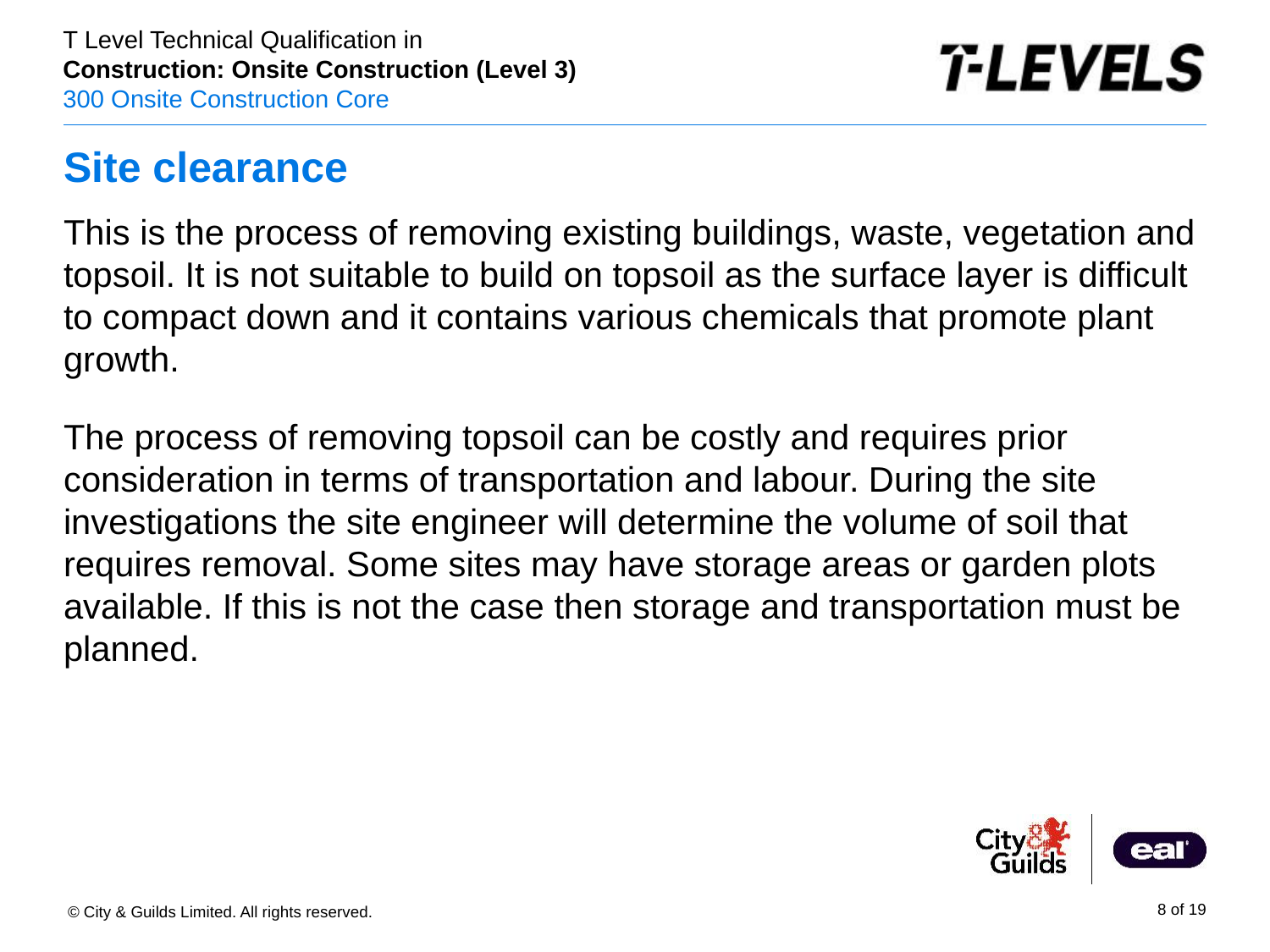

# Site clearance
This is the process of removing existing buildings, waste, vegetation and topsoil. It is not suitable to build on topsoil as the surface layer is difficult to compact down and it contains various chemicals that promote plant growth.
The process of removing topsoil can be costly and requires prior consideration in terms of transportation and labour. During the site investigations the site engineer will determine the volume of soil that requires removal. Some sites may have storage areas or garden plots available. If this is not the case then storage and transportation must be planned.